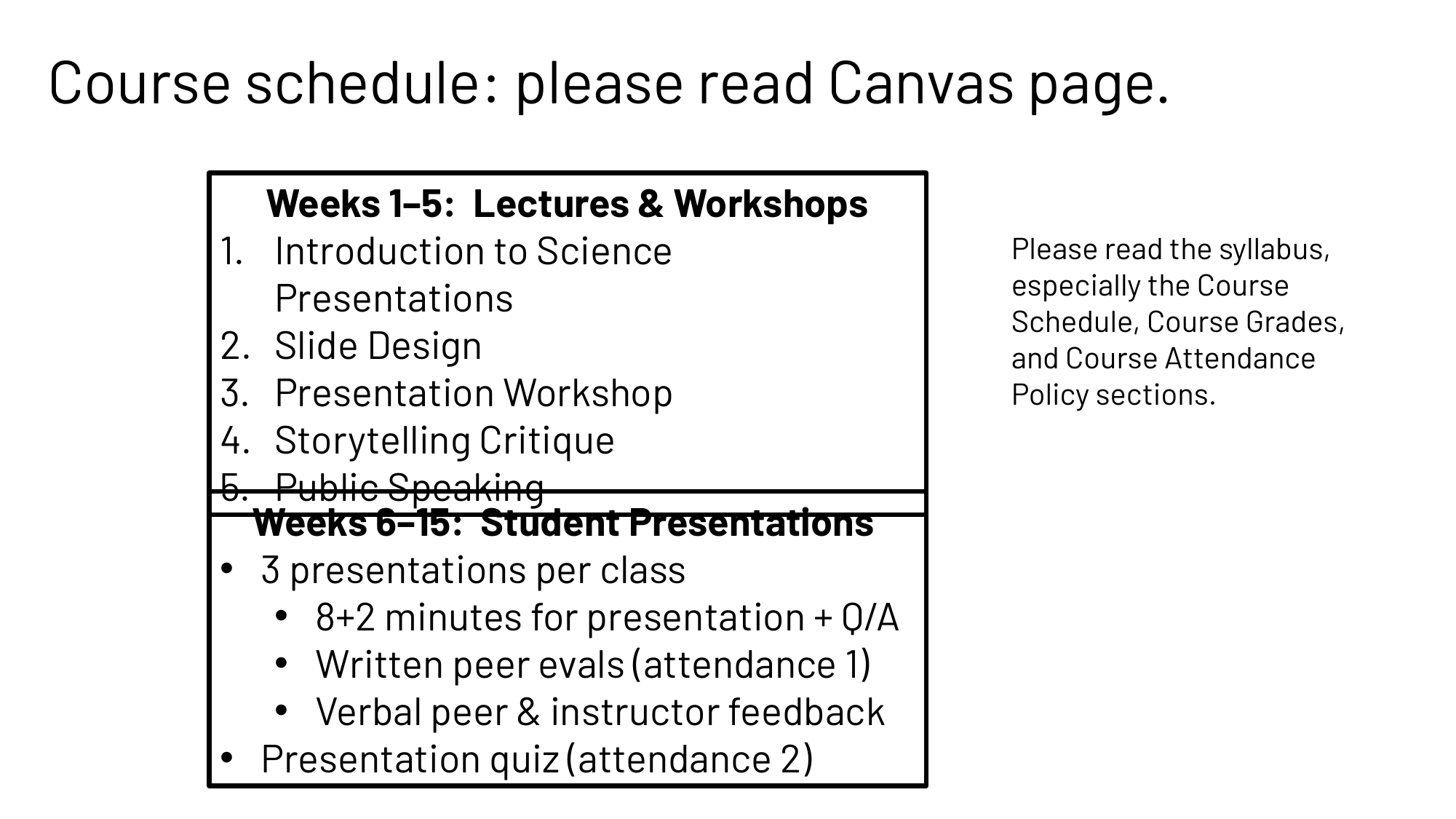

# Course schedule: please read Canvas page.
Weeks 1–5:  Lectures & Workshops
Introduction to Science Presentations
Slide Design
Presentation Workshop
Storytelling Critique
Public Speaking
Please read the syllabus, especially the Course Schedule, Course Grades, and Course Attendance Policy sections.
Weeks 6–15:  Student Presentations
3 presentations per class
8+2 minutes for presentation + Q/A
Written peer evals (attendance 1)
Verbal peer & instructor feedback
Presentation quiz (attendance 2)